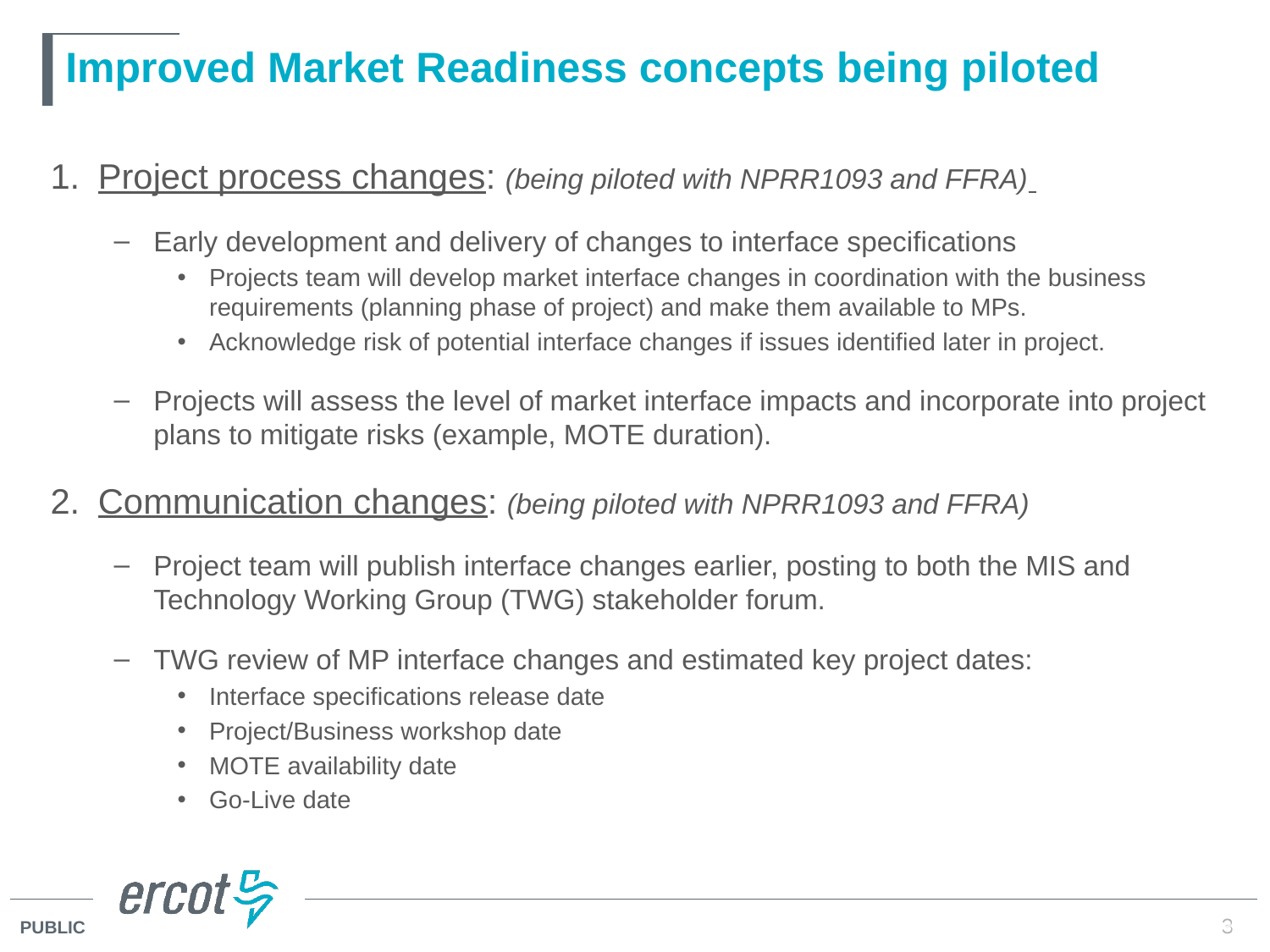

# Improved Market Readiness concepts being piloted
Project process changes: (being piloted with NPRR1093 and FFRA)
Early development and delivery of changes to interface specifications
Projects team will develop market interface changes in coordination with the business requirements (planning phase of project) and make them available to MPs.
Acknowledge risk of potential interface changes if issues identified later in project.
Projects will assess the level of market interface impacts and incorporate into project plans to mitigate risks (example, MOTE duration).
Communication changes: (being piloted with NPRR1093 and FFRA)
Project team will publish interface changes earlier, posting to both the MIS and Technology Working Group (TWG) stakeholder forum.
TWG review of MP interface changes and estimated key project dates:
Interface specifications release date
Project/Business workshop date
MOTE availability date
Go-Live date

3
3